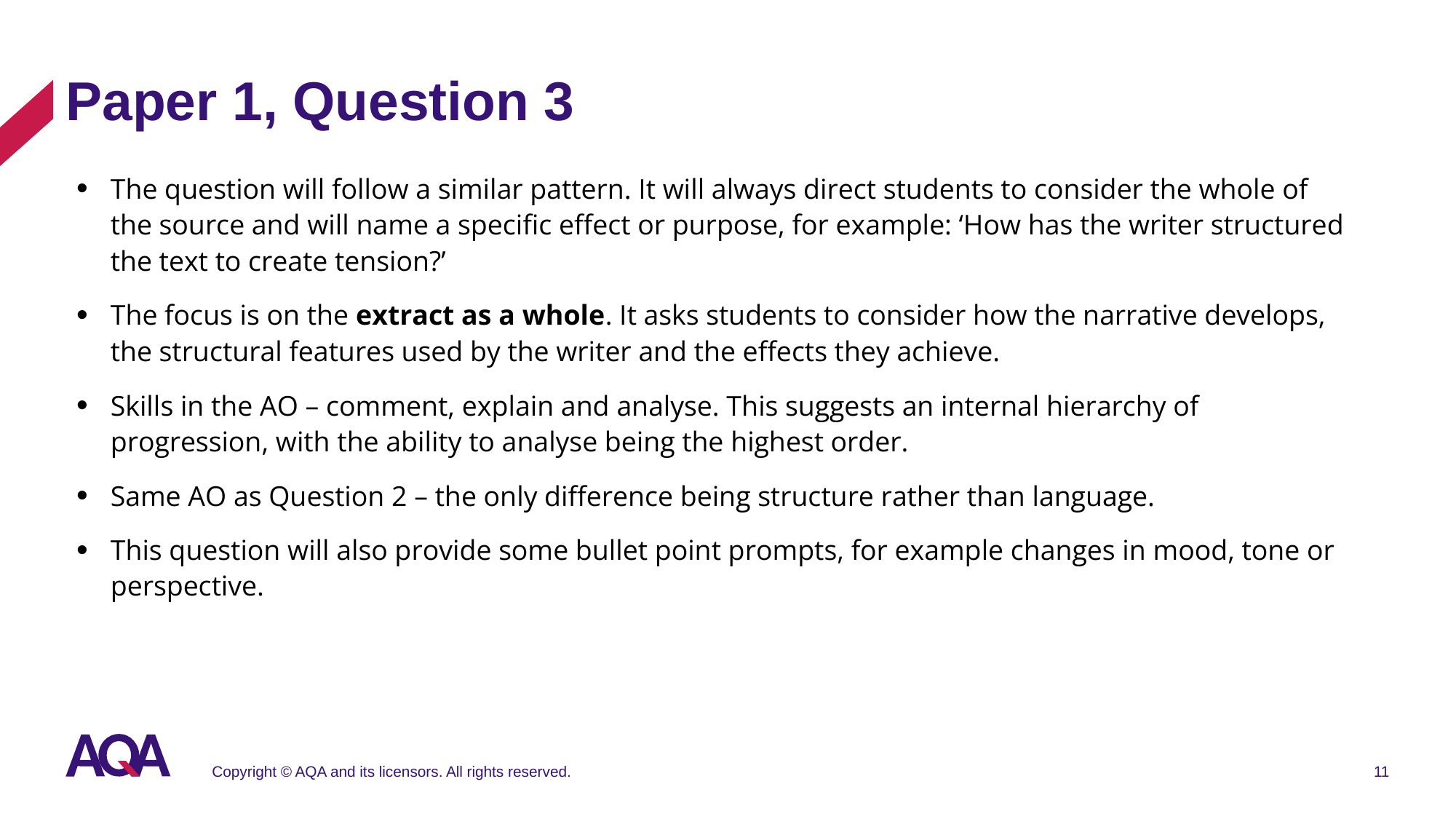

# Paper 1, Question 3
The question will follow a similar pattern. It will always direct students to consider the whole of the source and will name a specific effect or purpose, for example: ‘How has the writer structured the text to create tension?’
The focus is on the extract as a whole. It asks students to consider how the narrative develops, the structural features used by the writer and the effects they achieve.
Skills in the AO – comment, explain and analyse. This suggests an internal hierarchy of progression, with the ability to analyse being the highest order.
Same AO as Question 2 – the only difference being structure rather than language.
This question will also provide some bullet point prompts, for example changes in mood, tone or perspective.
Copyright © AQA and its licensors. All rights reserved.
11